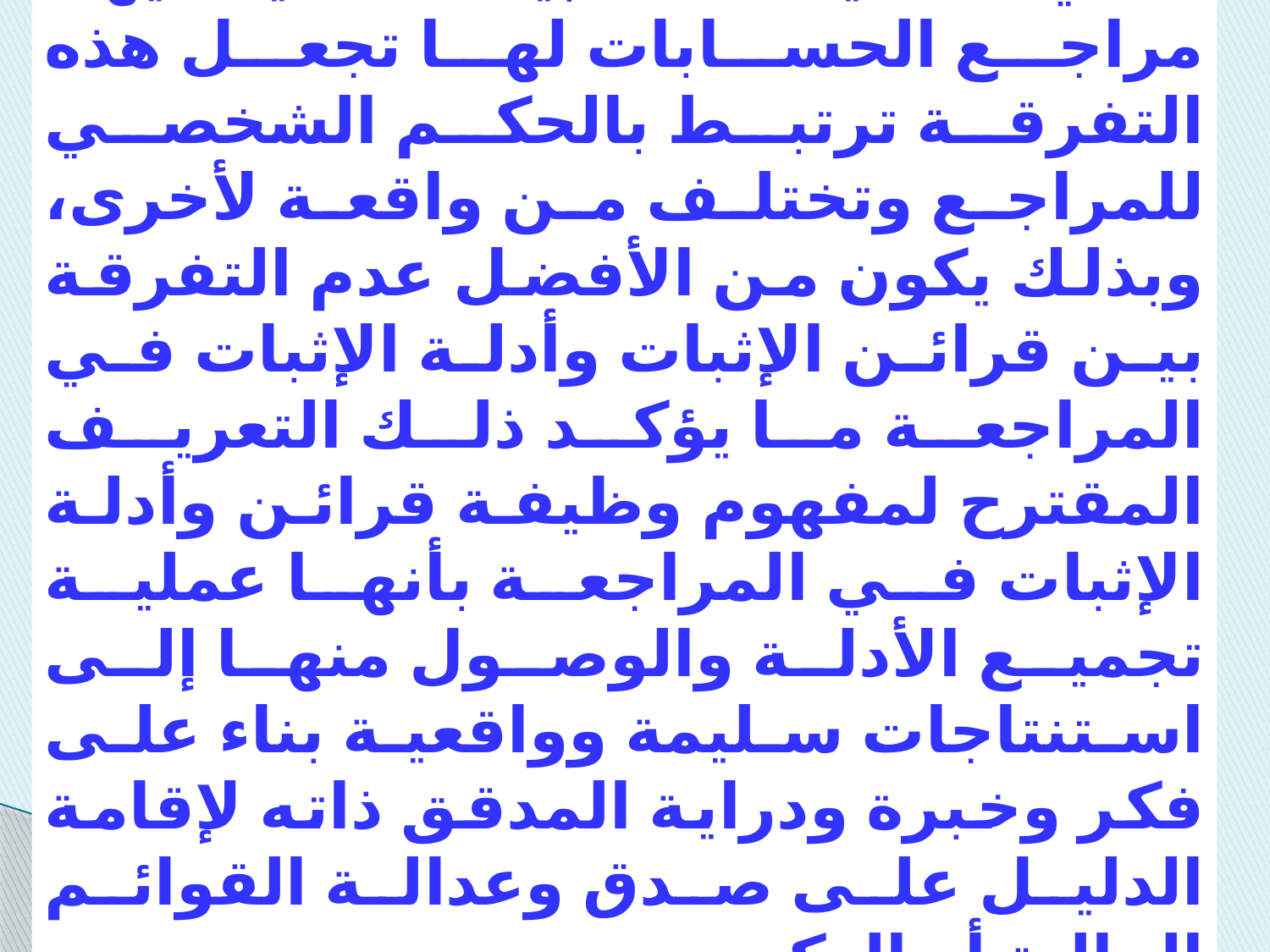

ولكن التفرقة بين القرينة والدليل بناء علي الأهمية النسبية التى يعطيها مراجع الحسابات لها تجعل هذه التفرقة ترتبط بالحكم الشخصي للمراجع وتختلف من واقعة لأخرى، وبذلك يكون من الأفضل عدم التفرقة بين قرائن الإثبات وأدلة الإثبات في المراجعة ما يؤكد ذلك التعريف المقترح لمفهوم وظيفة قرائن وأدلة الإثبات في المراجعة بأنها عملية تجميع الأدلة والوصول منها إلى استنتاجات سليمة وواقعية بناء على فكر وخبرة ودراية المدقق ذاته لإقامة الدليل على صدق وعدالة القوائم المالية أو العكس.